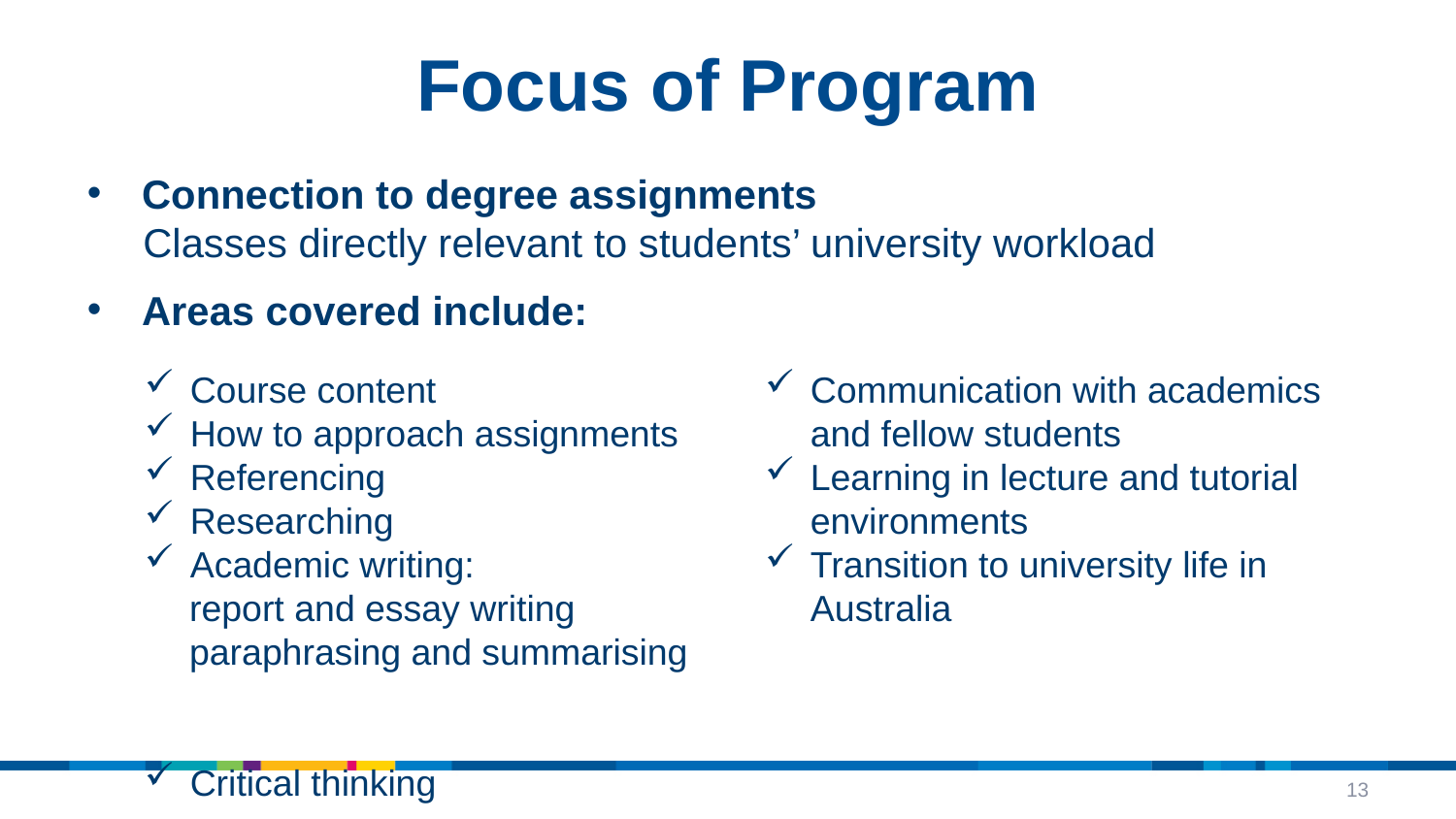

# Focus of Program
Connection to degree assignments
     Classes directly relevant to students’ university workload

Areas covered include:
Course content
How to approach assignments
Referencing
Researching
Academic writing:
report and essay writing
paraphrasing and summarising

Critical thinking
Communication with academics  and fellow students
Learning in lecture and tutorial environments
Transition to university life in Australia

13